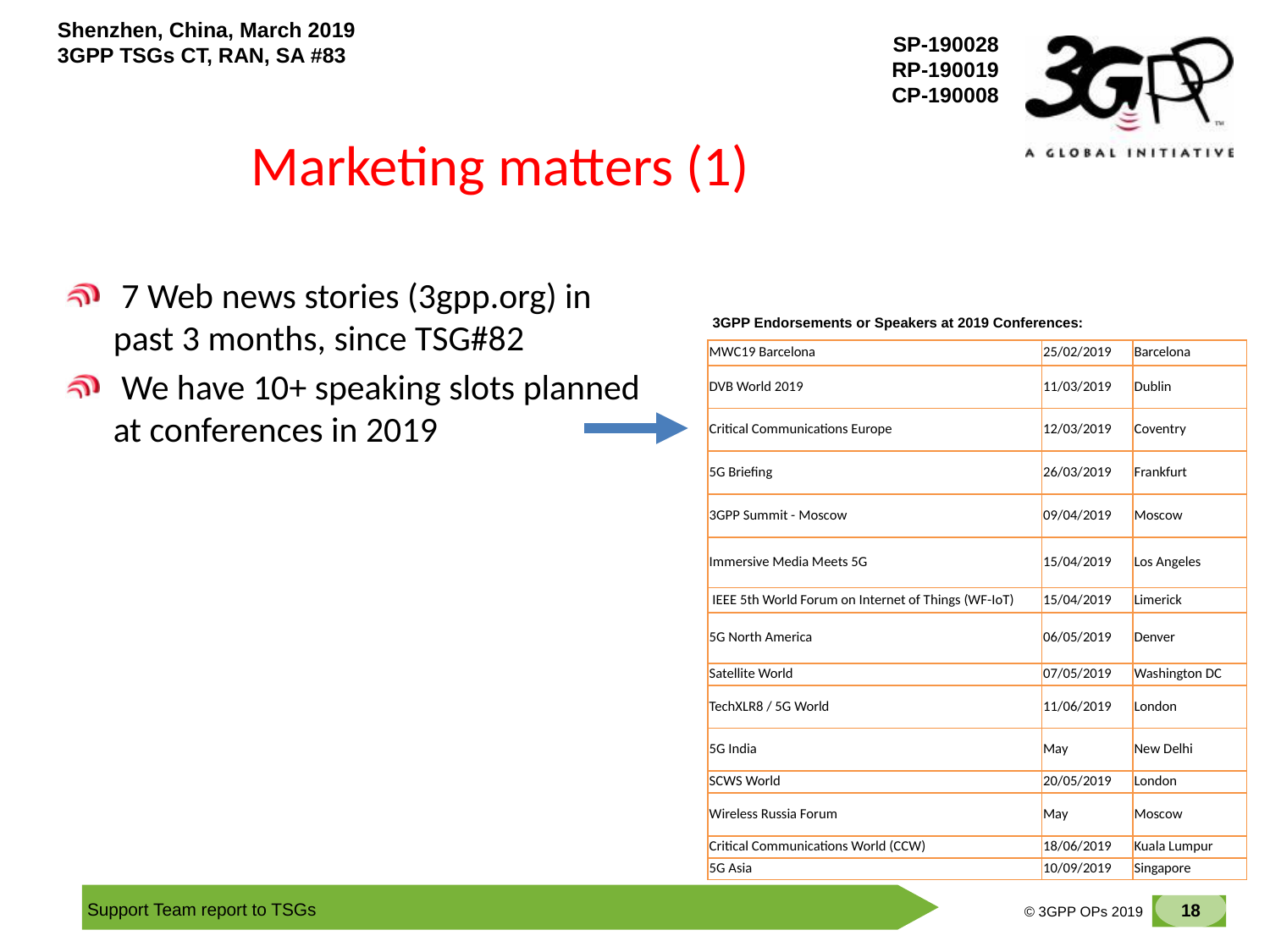

# Marketing matters (1)
 7 Web news stories (3gpp.org) in past 3 months, since TSG#82
 We have 10+ speaking slots planned at conferences in 2019

3GPP Endorsements or Speakers at 2019 Conferences:
| MWC19 Barcelona | 25/02/2019 | Barcelona |
| --- | --- | --- |
| DVB World 2019 | 11/03/2019 | Dublin |
| Critical Communications Europe | 12/03/2019 | Coventry |
| 5G Briefing | 26/03/2019 | Frankfurt |
| 3GPP Summit - Moscow | 09/04/2019 | Moscow |
| Immersive Media Meets 5G | 15/04/2019 | Los Angeles |
| IEEE 5th World Forum on Internet of Things (WF-IoT) | 15/04/2019 | Limerick |
| 5G North America | 06/05/2019 | Denver |
| Satellite World | 07/05/2019 | Washington DC |
| TechXLR8 / 5G World | 11/06/2019 | London |
| 5G India | May | New Delhi |
| SCWS World | 20/05/2019 | London |
| Wireless Russia Forum | May | Moscow |
| Critical Communications World (CCW) | 18/06/2019 | Kuala Lumpur |
| 5G Asia | 10/09/2019 | Singapore |
18